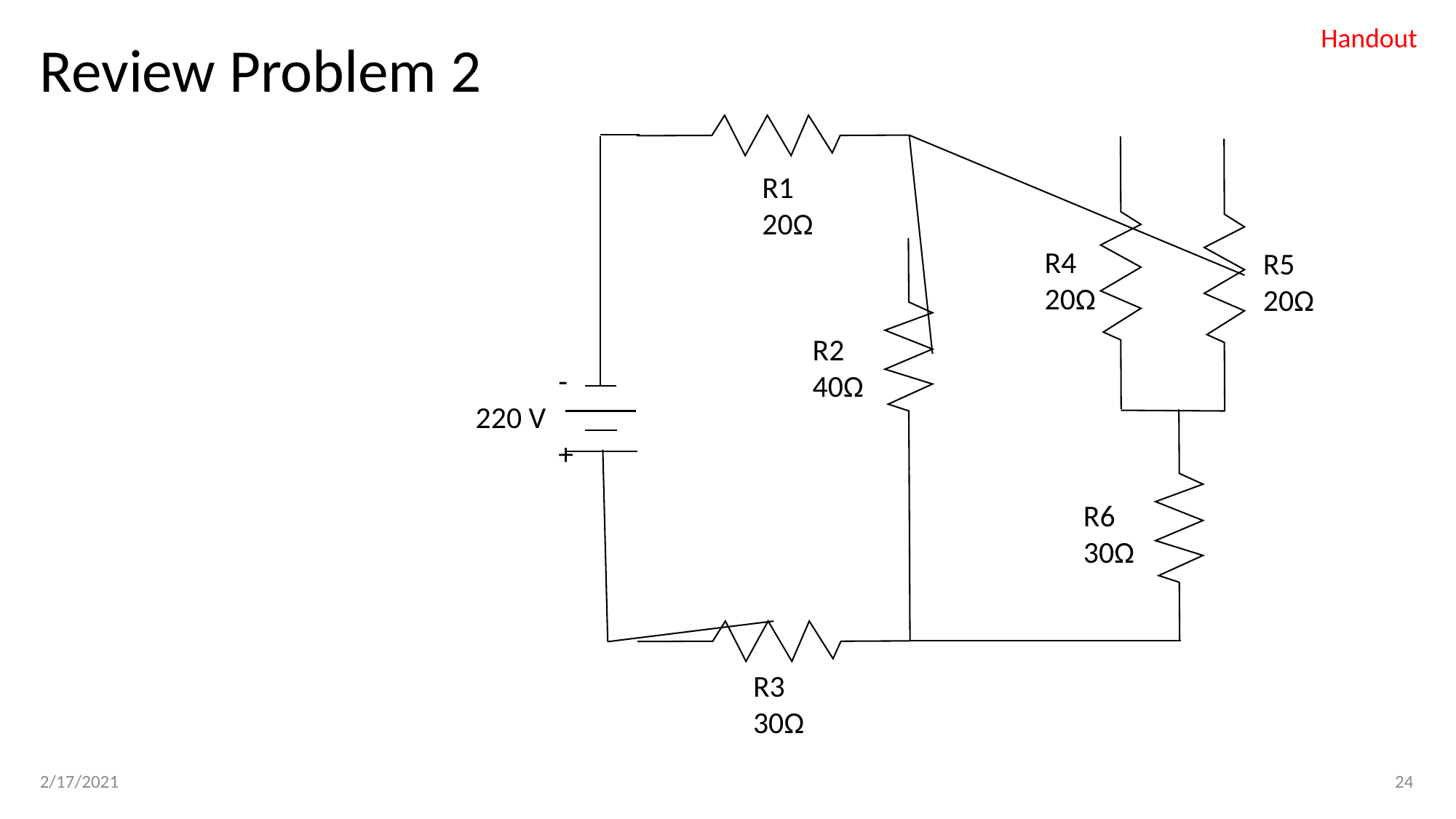

Handout
# Review Problem 2

R1
20Ω
R4
20Ω
R5
20Ω

R2
40Ω

            -
220 V
            +
R6
30Ω

R3
30Ω
2/17/2021
24